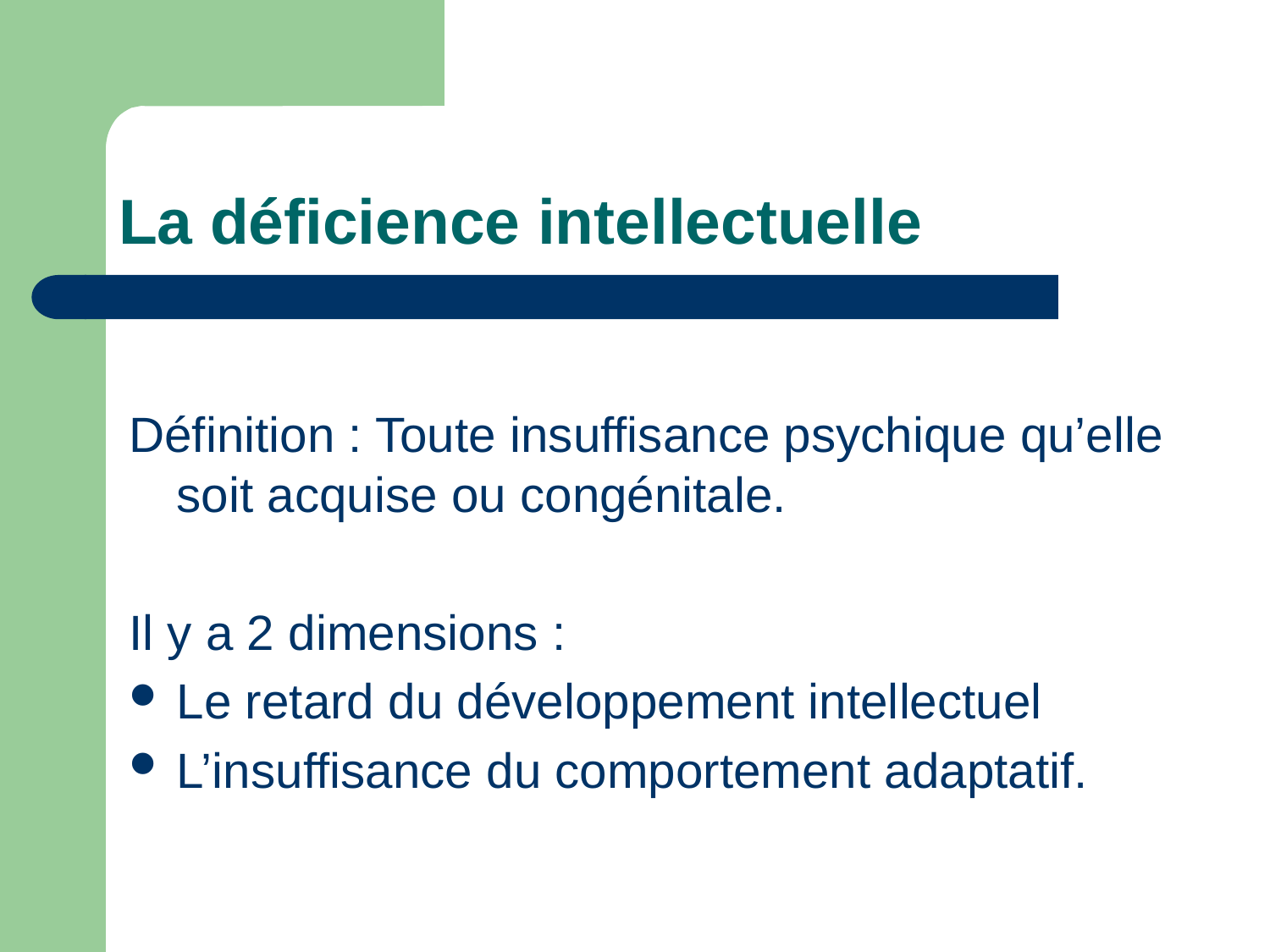

# La déficience intellectuelle

Définition : Toute insuffisance psychique qu’elle soit acquise ou congénitale.

Il y a 2 dimensions :
Le retard du développement intellectuel
L’insuffisance du comportement adaptatif.